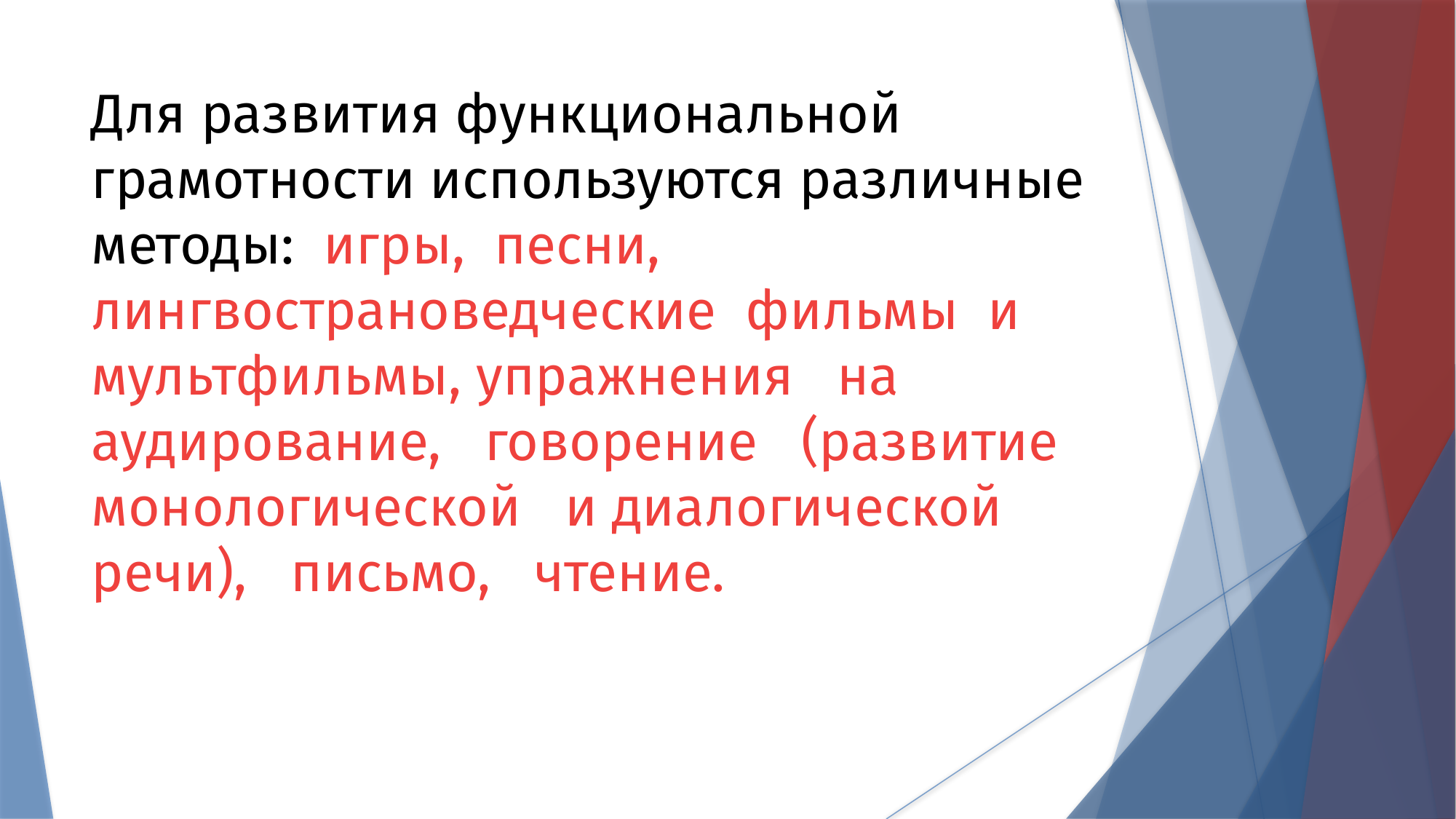

Для развития функциональной грамотности используются различные методы:  игры,  песни,  лингвострановедческие  фильмы  и  мультфильмы, упражнения   на   аудирование,   говорение   (развитие   монологической   и диалогической   речи),   письмо,   чтение.